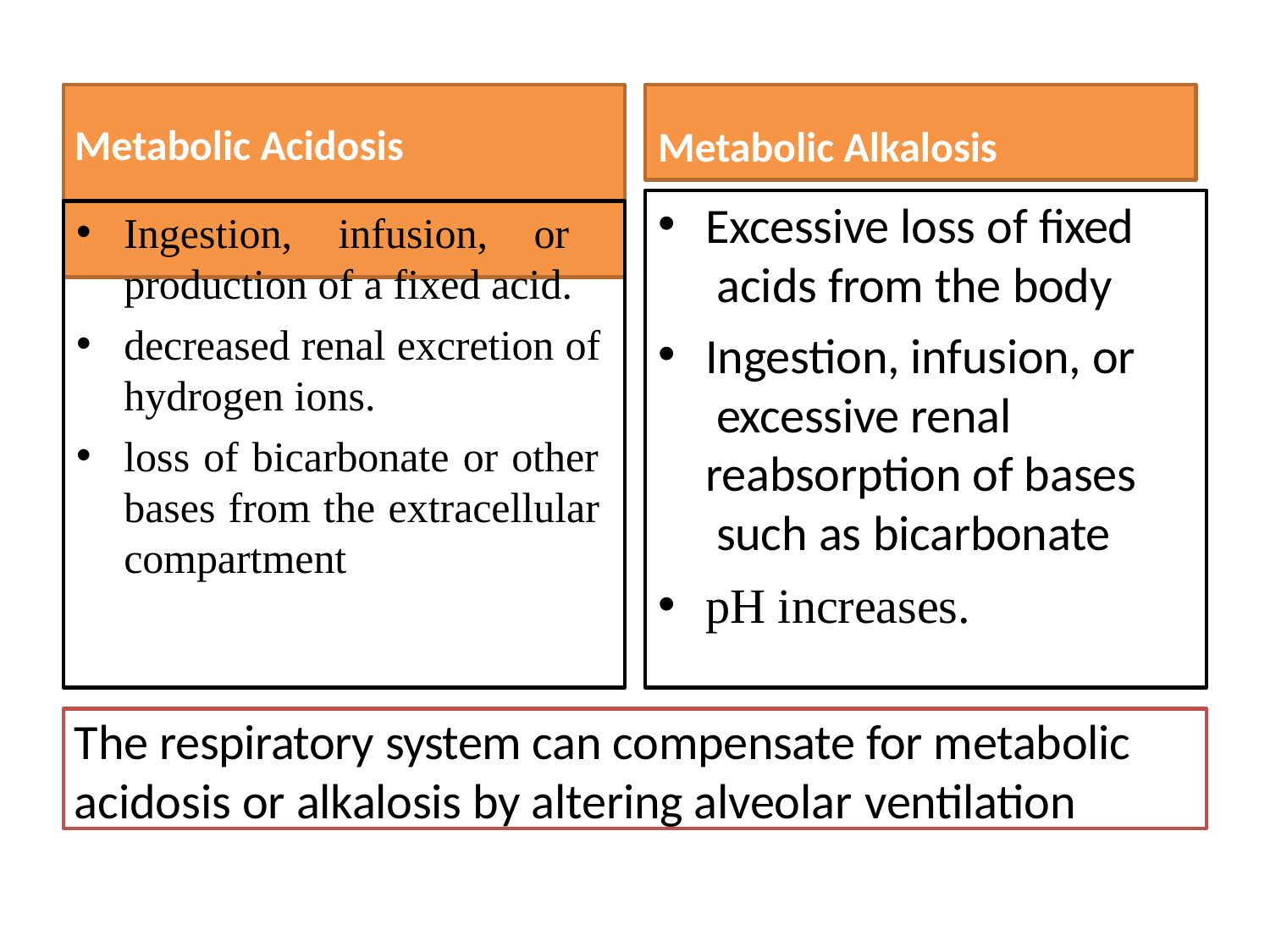

# Metabolic Acidosis

Metabolic Alkalosis

Excessive loss of fixed  acids from the body
Ingestion, infusion, or  excessive renal  reabsorption of bases  such as bicarbonate
pH increases.

Ingestion, infusion, or  production of a fixed acid.
decreased renal excretion of  hydrogen ions.
loss of bicarbonate or other  bases from the extracellular  compartment
The respiratory system can compensate for metabolic  acidosis or alkalosis by altering alveolar ventilation